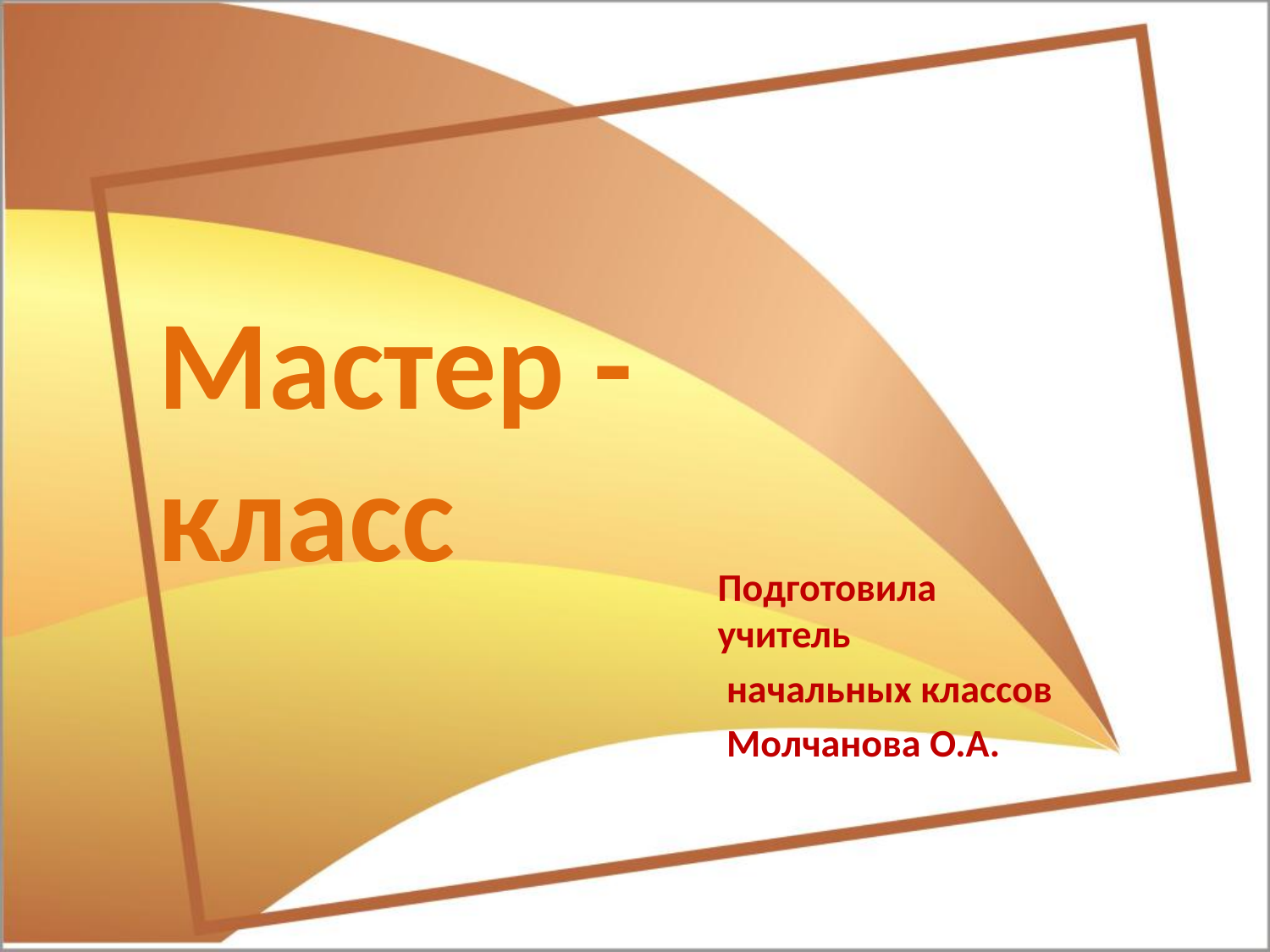

#
Мастер - класс

                   Подготовила учитель
 начальных классов
 Молчанова О.А.